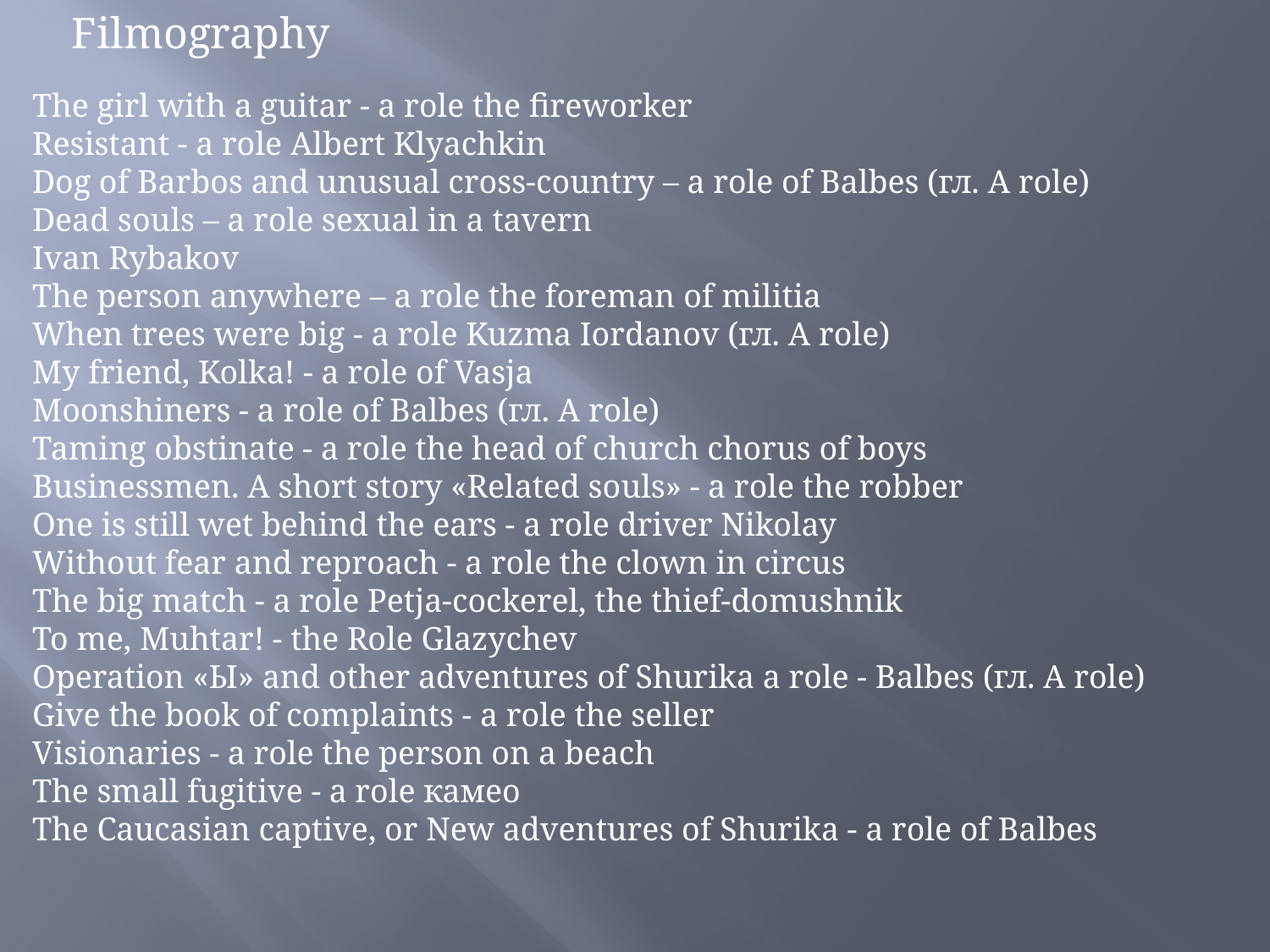

Filmography
The girl with a guitar - a role the fireworker
Resistant - a role Albert Klyachkin
Dog of Barbos and unusual cross-country – a role of Balbes (гл. A role)
Dead souls – a role sexual in a tavern
Ivan Rybakov
The person anywhere – a role the foreman of militia
When trees were big - a role Kuzma Iordanov (гл. A role)
My friend, Kolka! - a role of Vasja
Moonshiners - a role of Balbes (гл. A role)
Taming obstinate - a role the head of church chorus of boys
Businessmen. A short story «Related souls» - a role the robber
One is still wet behind the ears - a role driver Nikolay
Without fear and reproach - a role the clown in circus
The big match - a role Petja-cockerel, the thief-domushnik
To me, Muhtar! - the Role Glazychev
Operation «Ы» and other adventures of Shurika a role - Balbes (гл. A role)
Give the book of complaints - a role the seller
Visionaries - a role the person on a beach
The small fugitive - a role камео
The Caucasian captive, or New adventures of Shurika - a role of Balbes